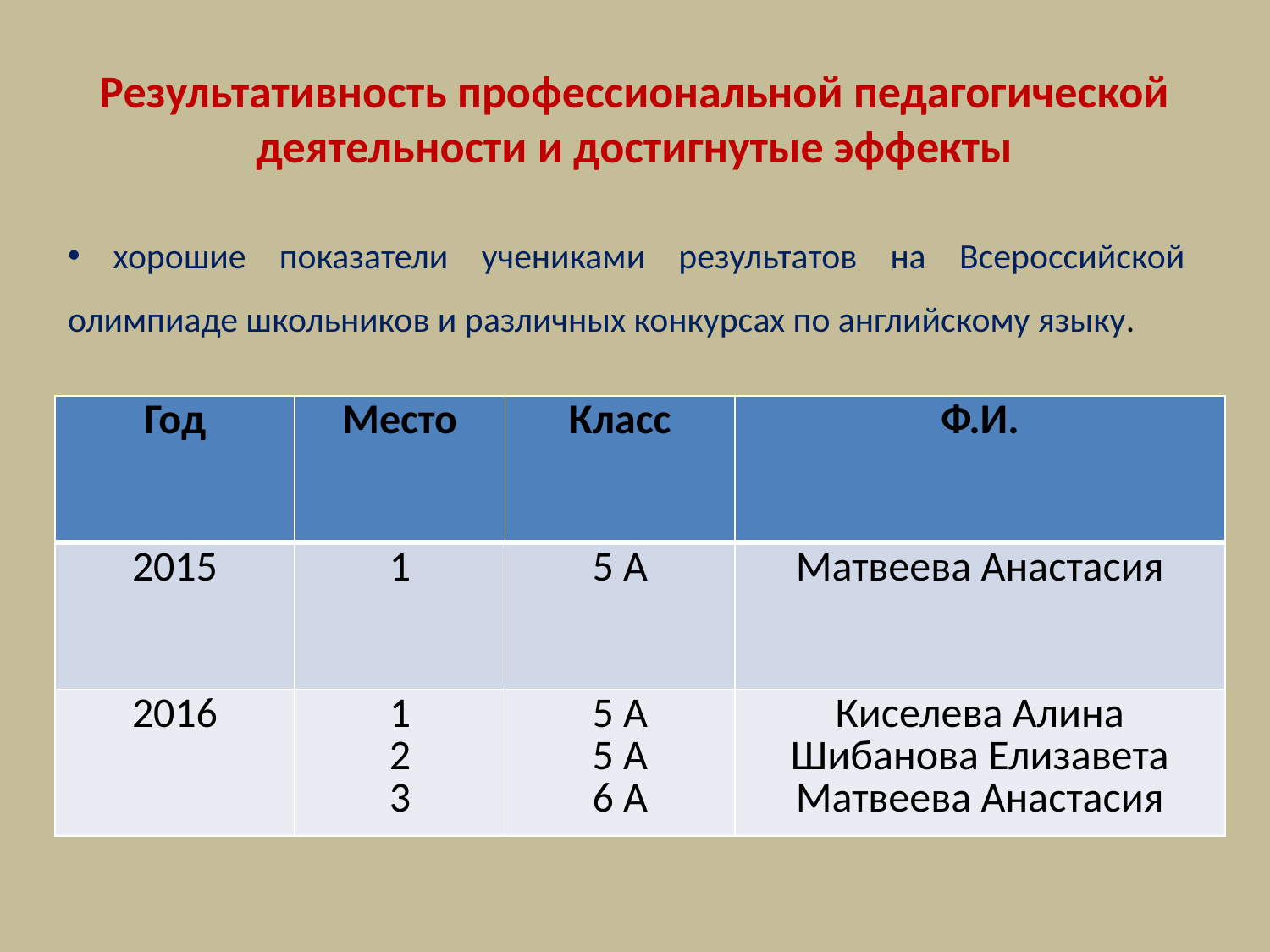

# Результативность профессиональной педагогической деятельности и достигнутые эффекты
 хорошие показатели учениками результатов на Всероссийской олимпиаде школьников и различных конкурсах по английскому языку.

| Год | Место | Класс | Ф.И. |
| --- | --- | --- | --- |
| 2015 | 1 | 5 А | Матвеева Анастасия |
| 2016 | 1 2 3 | 5 А 5 А 6 А | Киселева Алина Шибанова Елизавета Матвеева Анастасия |